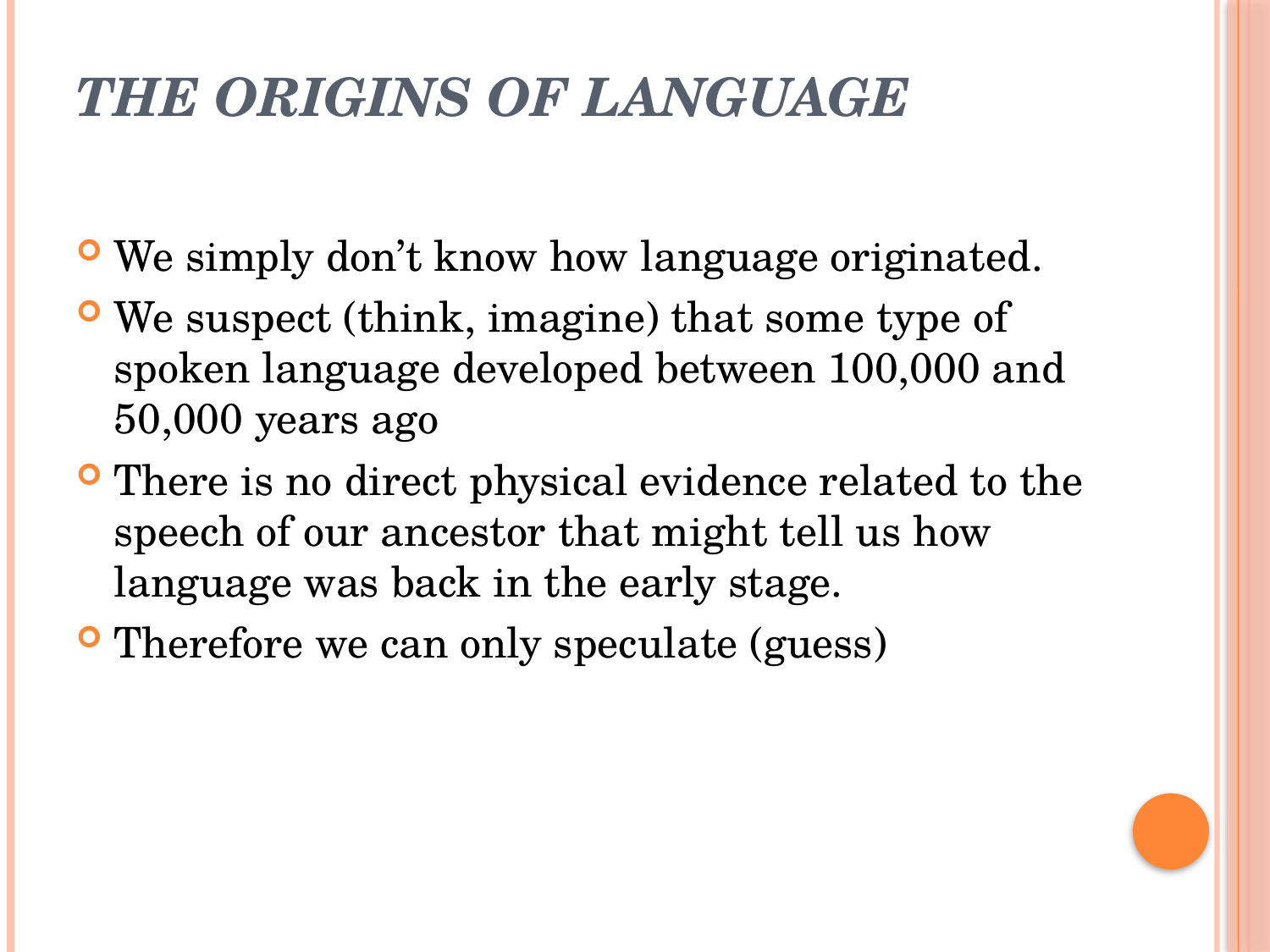

# The origins of language
We simply don’t know how language originated.
We suspect (think, imagine) that some type of spoken language developed between 100,000 and 50,000 years ago
There is no direct physical evidence related to the speech of our ancestor that might tell us how language was back in the early stage.
Therefore we can only speculate (guess)